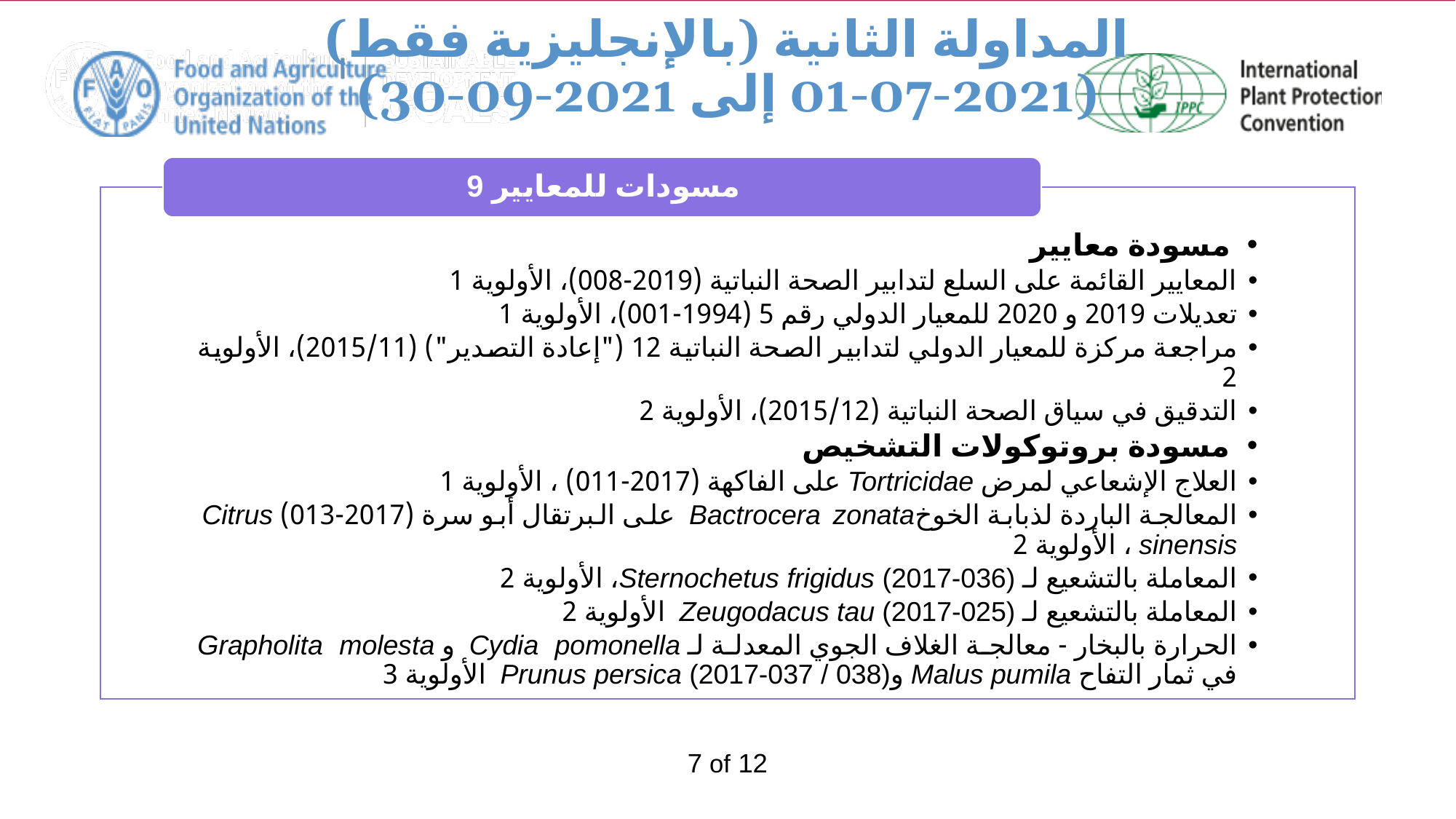

# المداولة الثانية (بالإنجليزية فقط) (2021-07-01 إلى 2021-09-30)
مسودة معايير
المعايير القائمة على السلع لتدابير الصحة النباتية (2019-008)، الأولوية 1
تعديلات 2019 و 2020 للمعيار الدولي رقم 5 (1994-001)، الأولوية 1
مراجعة مركزة للمعيار الدولي لتدابير الصحة النباتية 12 ("إعادة التصدير") (2015/11)، الأولوية 2
التدقيق في سياق الصحة النباتية (2015/12)، الأولوية 2
مسودة بروتوكولات التشخيص
العلاج الإشعاعي لمرض Tortricidae على الفاكهة (2017-011) ، الأولوية 1
المعالجة الباردة لذبابة الخوخBactrocera zonata  على البرتقال أبو سرة (2017-013) Citrus sinensis ، الأولوية 2
المعاملة بالتشعيع لـ Sternochetus frigidus (2017-036)، الأولوية 2
المعاملة بالتشعيع لـ Zeugodacus tau (2017-025)  الأولوية 2
الحرارة بالبخار - معالجة الغلاف الجوي المعدلة لـ Cydia pomonella  و Grapholita molesta في ثمار التفاح Malus pumila وPrunus persica (2017-037 / 038)  الأولوية 3
9 مسودات للمعايير
7 of 12